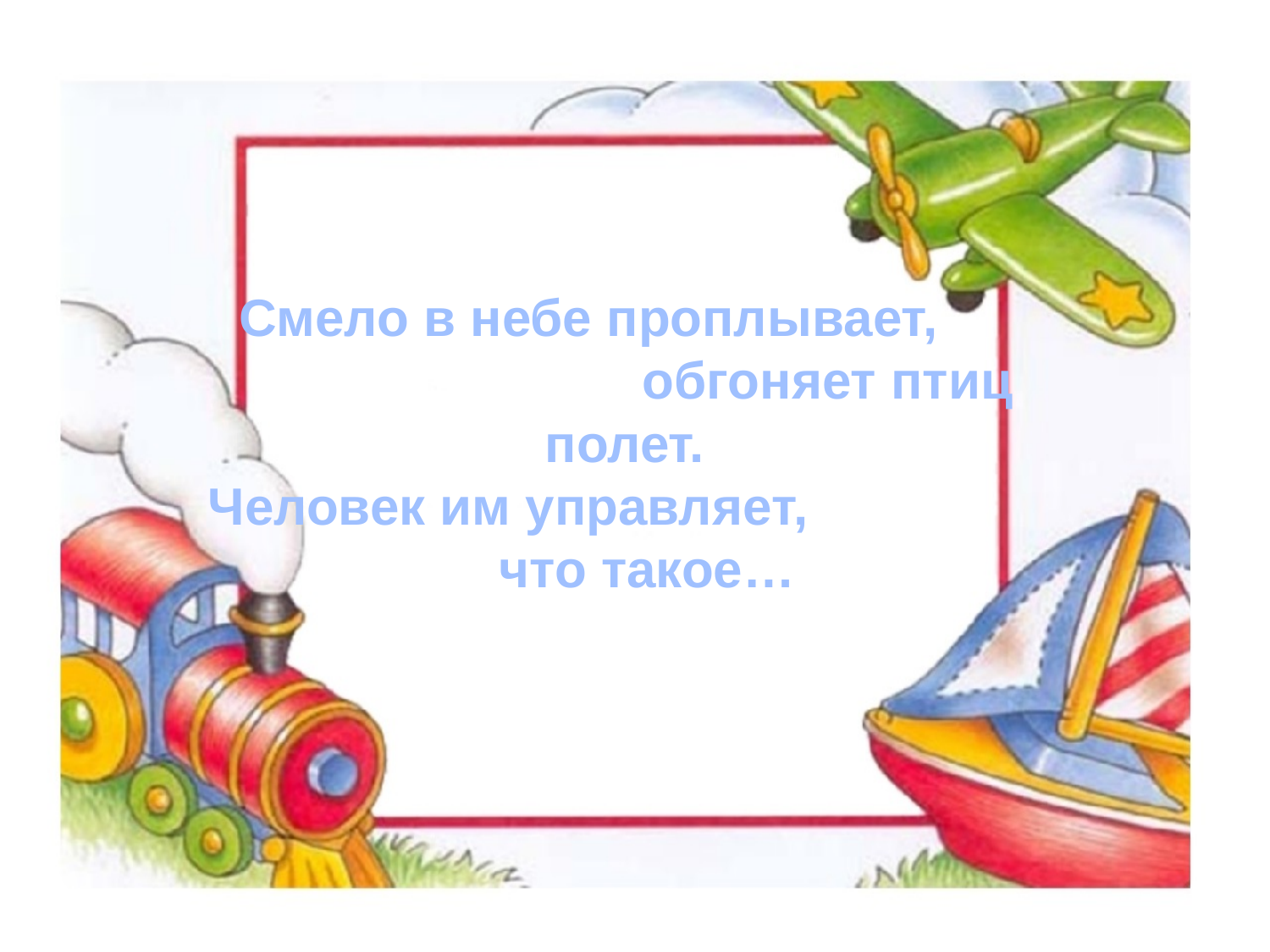

# Смело в небе проплывает,                                    обгоняет птиц полет. Человек им управляет,                     что такое…